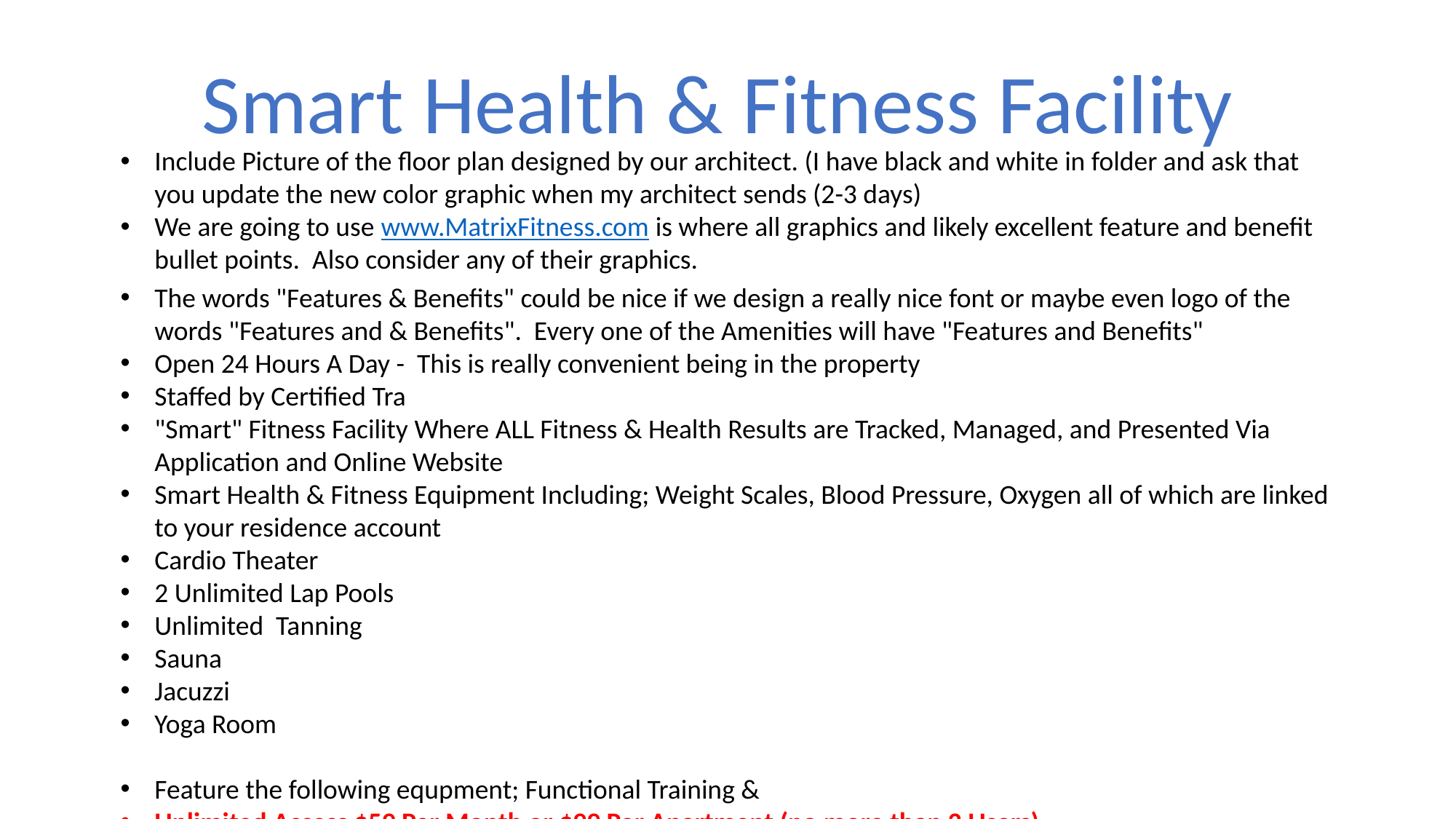

# Smart Health & Fitness Facility
Include Picture of the floor plan designed by our architect. (I have black and white in folder and ask that you update the new color graphic when my architect sends (2-3 days)
We are going to use www.MatrixFitness.com is where all graphics and likely excellent feature and benefit bullet points.  Also consider any of their graphics.

The words "Features & Benefits" could be nice if we design a really nice font or maybe even logo of the words "Features and & Benefits".  Every one of the Amenities will have "Features and Benefits"
Open 24 Hours A Day -  This is really convenient being in the property
Staffed by Certified Tra
"Smart" Fitness Facility Where ALL Fitness & Health Results are Tracked, Managed, and Presented Via Application and Online Website
Smart Health & Fitness Equipment Including; Weight Scales, Blood Pressure, Oxygen all of which are linked to your residence account
Cardio Theater
2 Unlimited Lap Pools
Unlimited  Tanning
Sauna
Jacuzzi
Yoga Room

Feature the following equpment; Functional Training &
Unlimited Access $59 Per Month or $99 Per Apartment (no more than 2 Users)